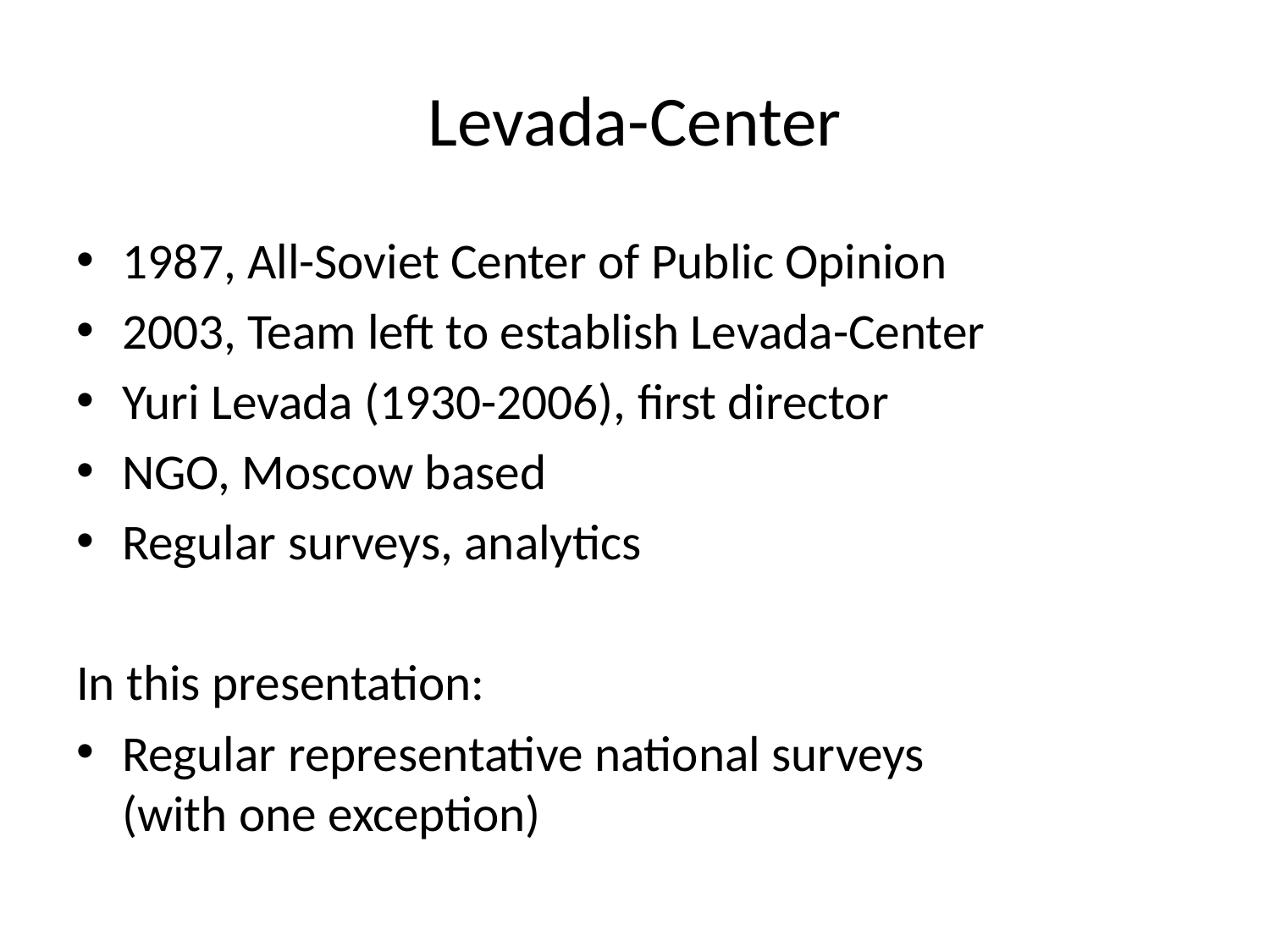

# Levada-Center
1987, All-Soviet Center of Public Opinion
2003, Team left to establish Levada-Center
Yuri Levada (1930-2006), first director
NGO, Moscow based
Regular surveys, analytics

In this presentation:
Regular representative national surveys
(with one exception)